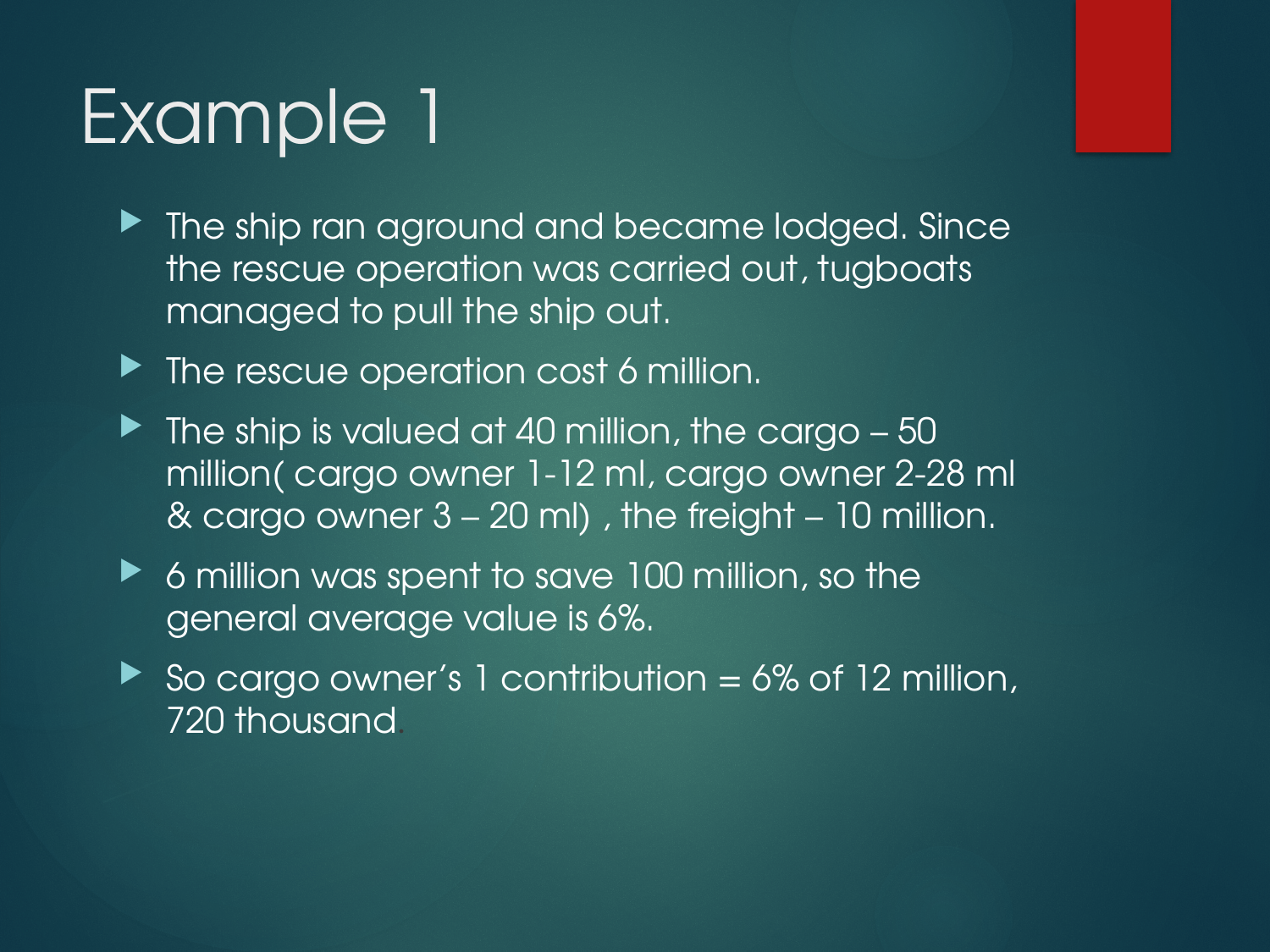

# Example 1

The ship ran aground and became lodged. Since the rescue operation was carried out, tugboats managed to pull the ship out.
The rescue operation cost 6 million.
The ship is valued at 40 million, the cargo – 50 million( cargo owner 1-12 ml, cargo owner 2-28 ml & cargo owner 3 – 20 ml) , the freight – 10 million.
6 million was spent to save 100 million, so the general average value is 6%.
So cargo owner’s 1 contribution = 6% of 12 million, 720 thousand.